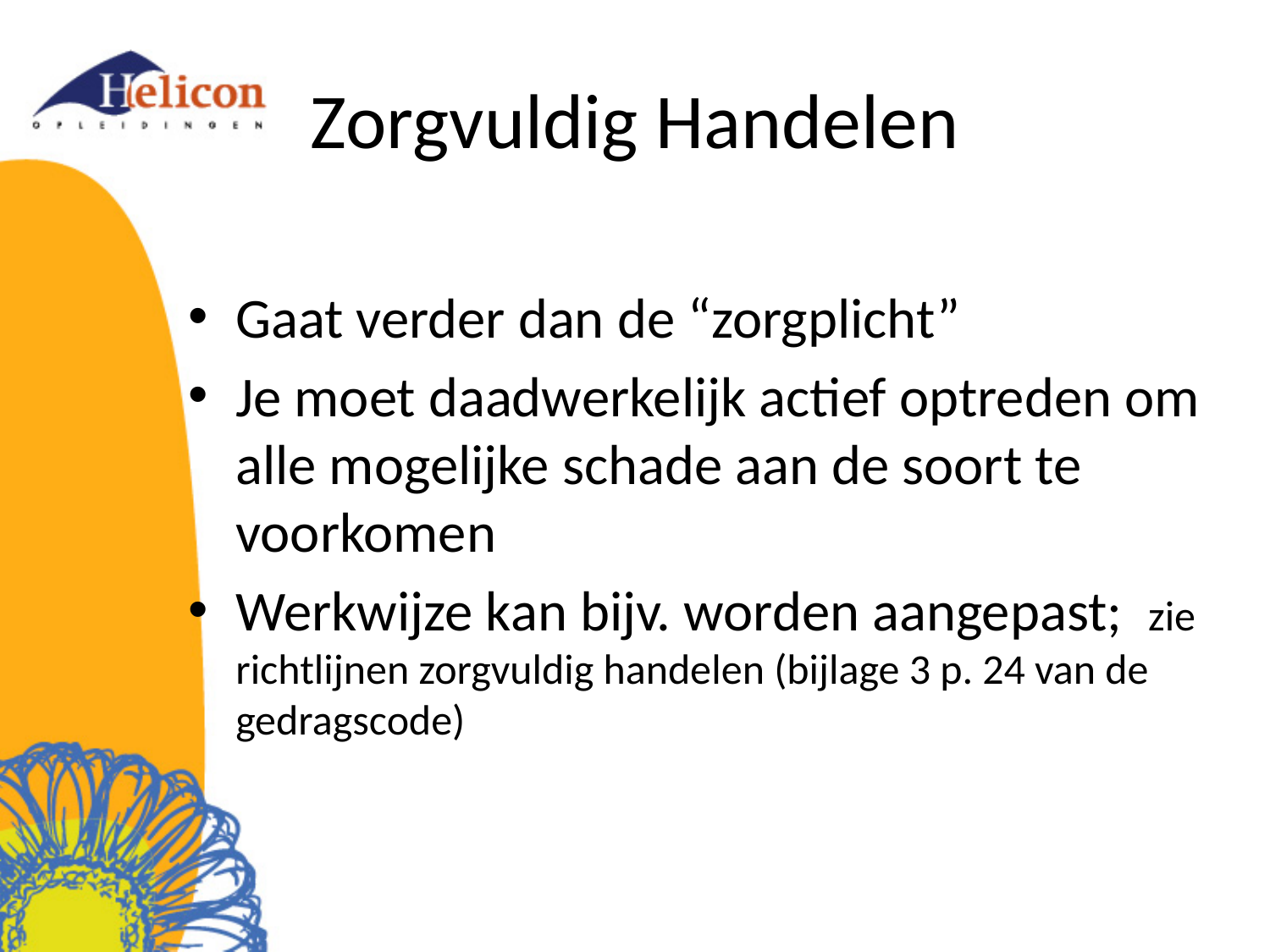

# Zorgvuldig Handelen
Gaat verder dan de “zorgplicht”
Je moet daadwerkelijk actief optreden om alle mogelijke schade aan de soort te voorkomen
Werkwijze kan bijv. worden aangepast;  zie richtlijnen zorgvuldig handelen (bijlage 3 p. 24 van de gedragscode)